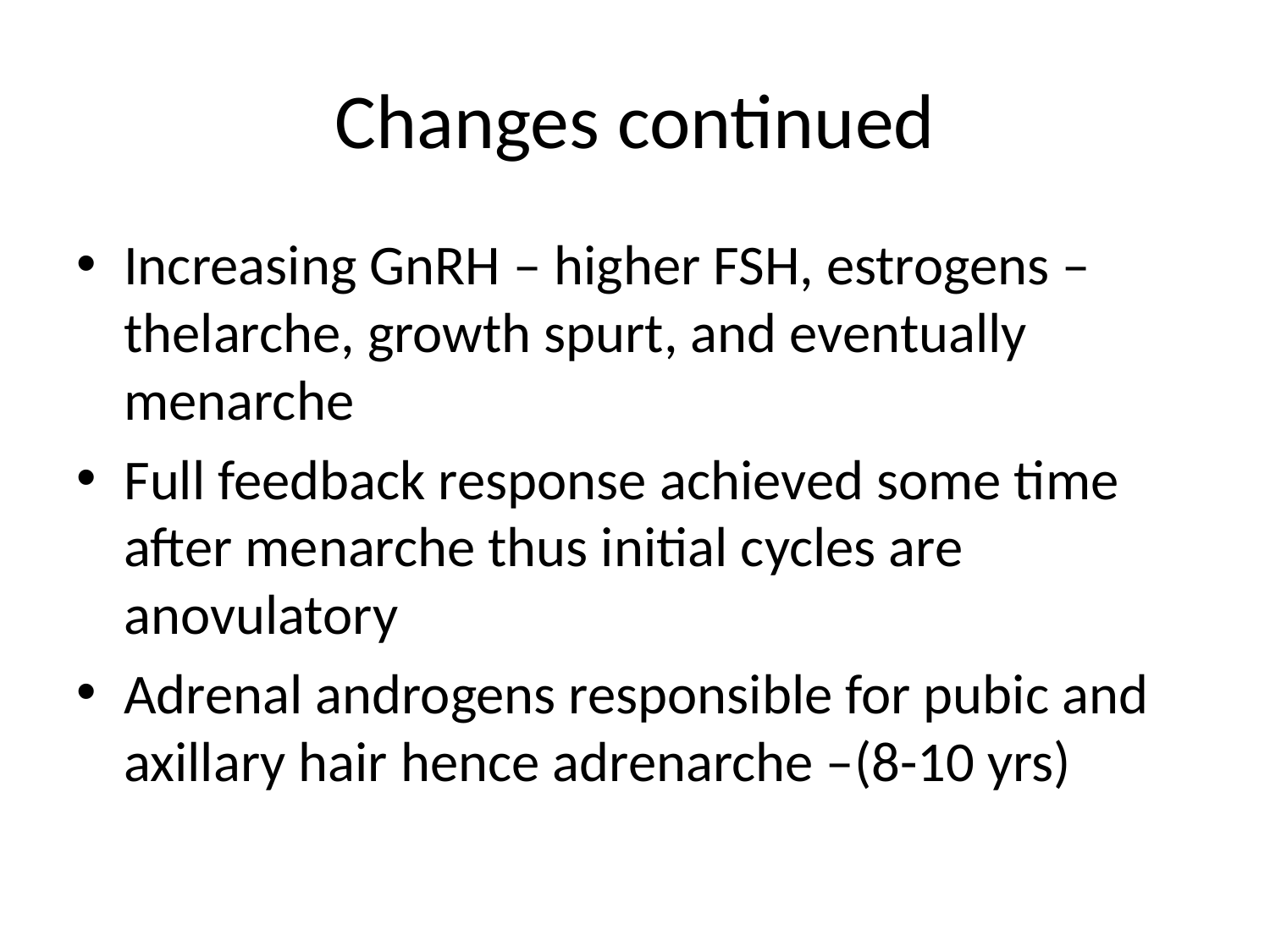

# Changes continued
Increasing GnRH – higher FSH, estrogens – thelarche, growth spurt, and eventually menarche
Full feedback response achieved some time after menarche thus initial cycles are anovulatory
Adrenal androgens responsible for pubic and axillary hair hence adrenarche –(8-10 yrs)